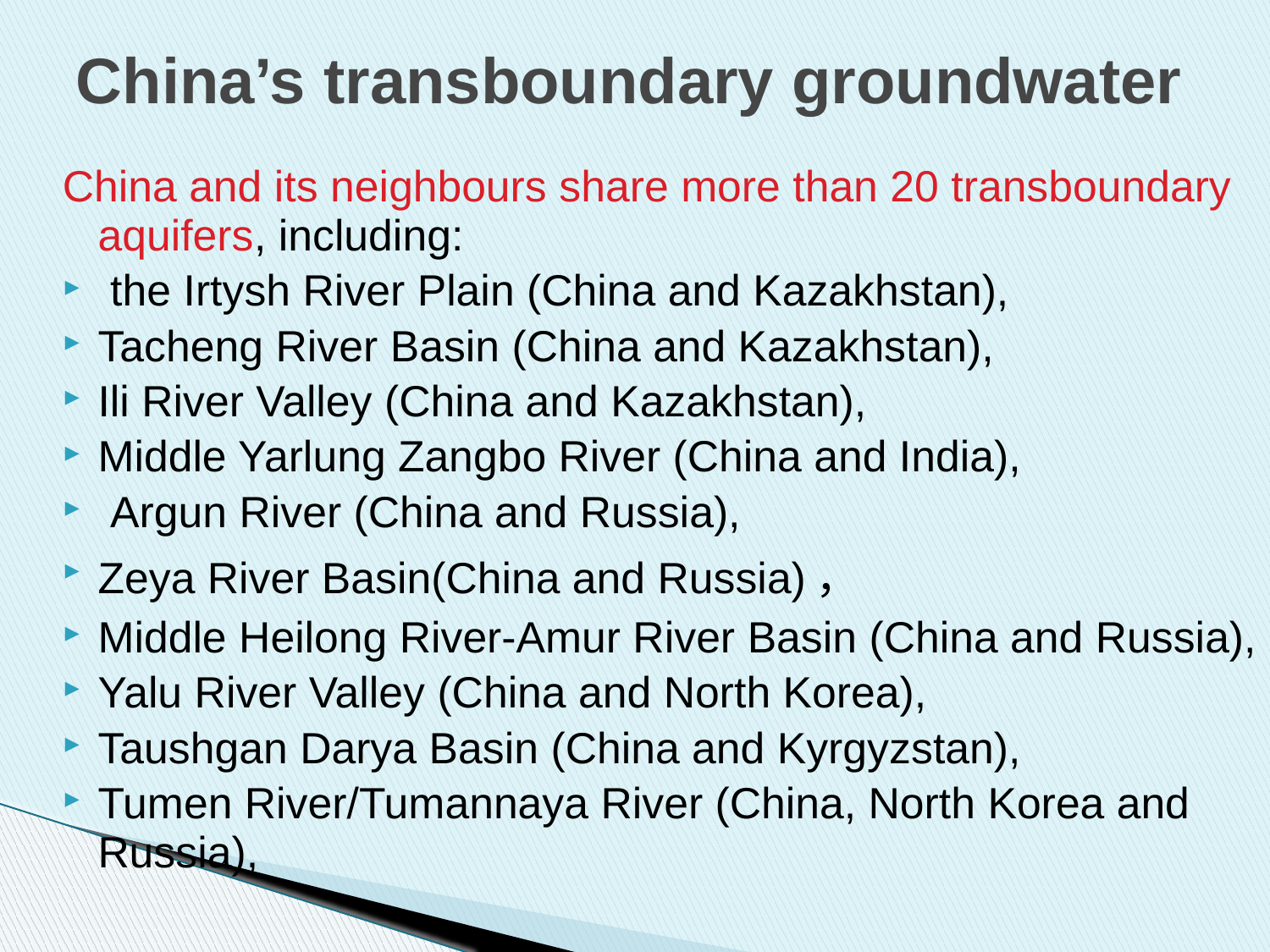

# China’s transboundary groundwater
China and its neighbours share more than 20 transboundary aquifers, including:
 the Irtysh River Plain (China and Kazakhstan),
Tacheng River Basin (China and Kazakhstan),
Ili River Valley (China and Kazakhstan),
Middle Yarlung Zangbo River (China and India),
 Argun River (China and Russia),
Zeya River Basin(China and Russia)，
Middle Heilong River-Amur River Basin (China and Russia),
Yalu River Valley (China and North Korea),
Taushgan Darya Basin (China and Kyrgyzstan),
Tumen River/Tumannaya River (China, North Korea and Russia),